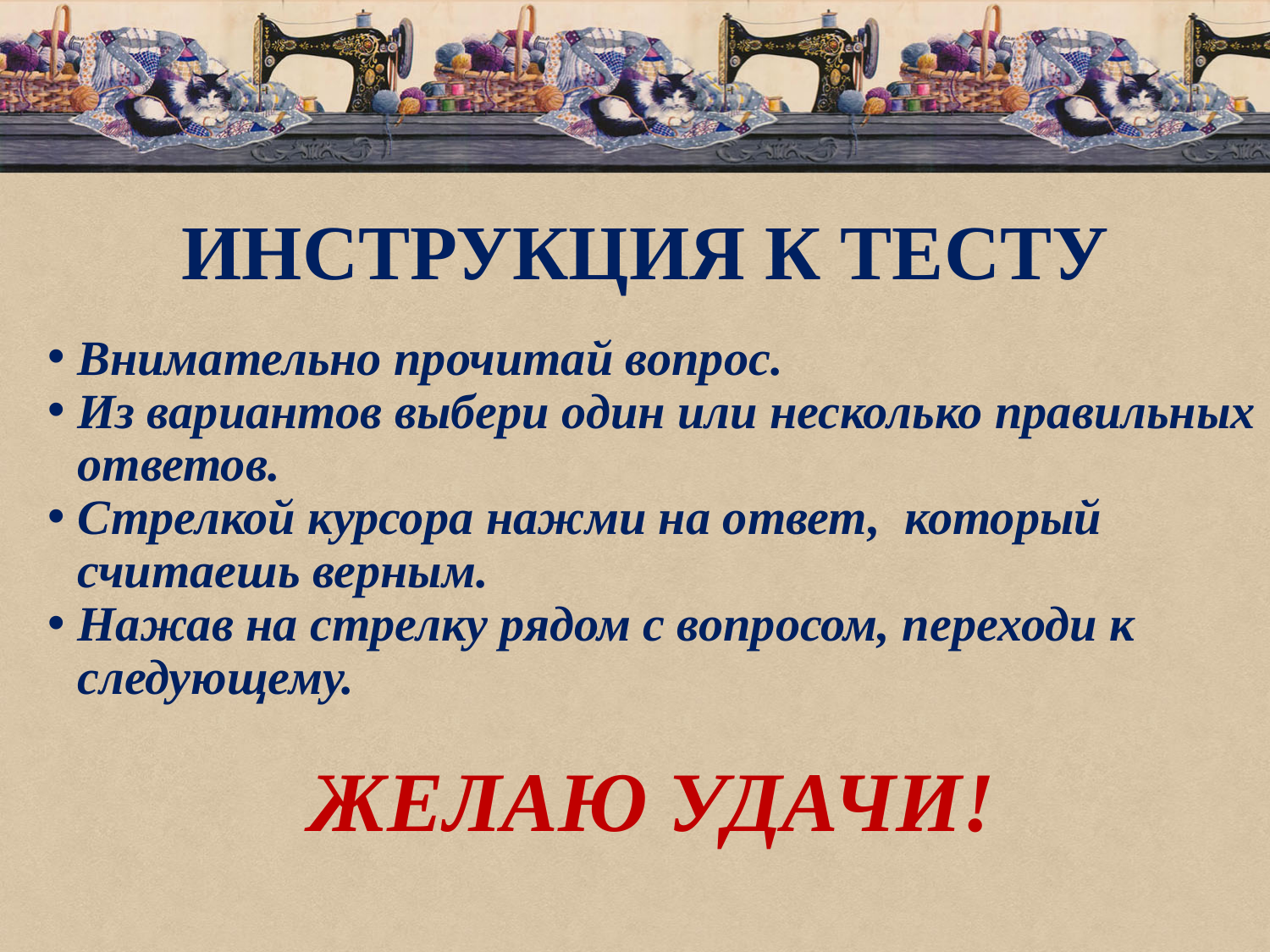

ИНСТРУКЦИЯ К ТЕСТУ
Внимательно прочитай вопрос.
Из вариантов выбери один или несколько правильных ответов.
Стрелкой курсора нажми на ответ,  который считаешь верным.
Нажав на стрелку рядом с вопросом, переходи к следующему.

ЖЕЛАЮ УДАЧИ!